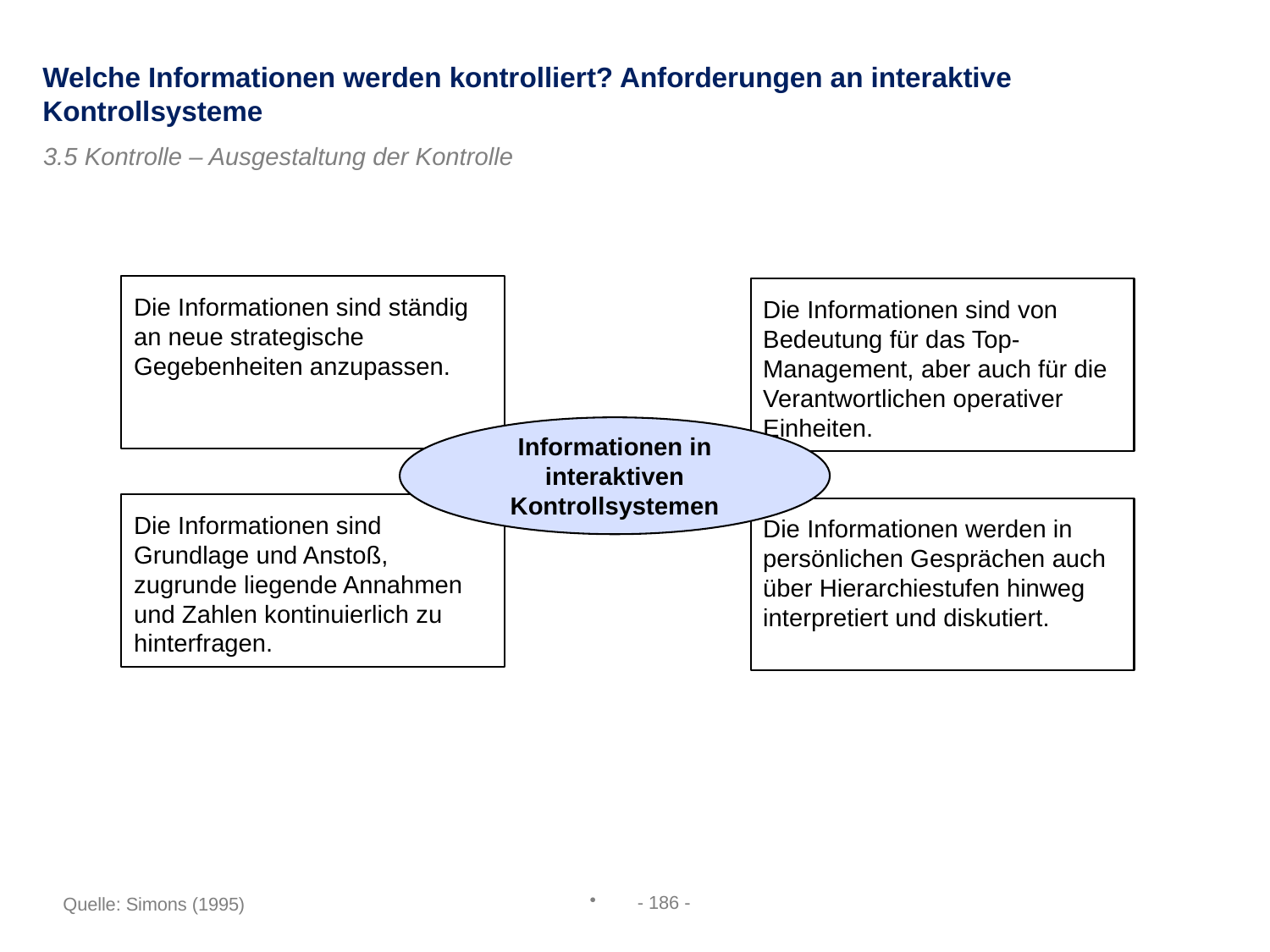

Welche Informationen werden kontrolliert? Anforderungen an interaktive Kontrollsysteme
3.5 Kontrolle – Ausgestaltung der Kontrolle
Die Informationen sind ständig an neue strategische Gegebenheiten anzupassen.
Die Informationen sind von Bedeutung für das Top-Management, aber auch für die Verantwortlichen operativer Einheiten.
Informationen in interaktiven Kontrollsystemen
Die Informationen sind Grundlage und Anstoß, zugrunde liegende Annahmen und Zahlen kontinuierlich zu hinterfragen.
Die Informationen werden in persönlichen Gesprächen auch über Hierarchiestufen hinweg interpretiert und diskutiert.
- 186 -
Quelle: Simons (1995)